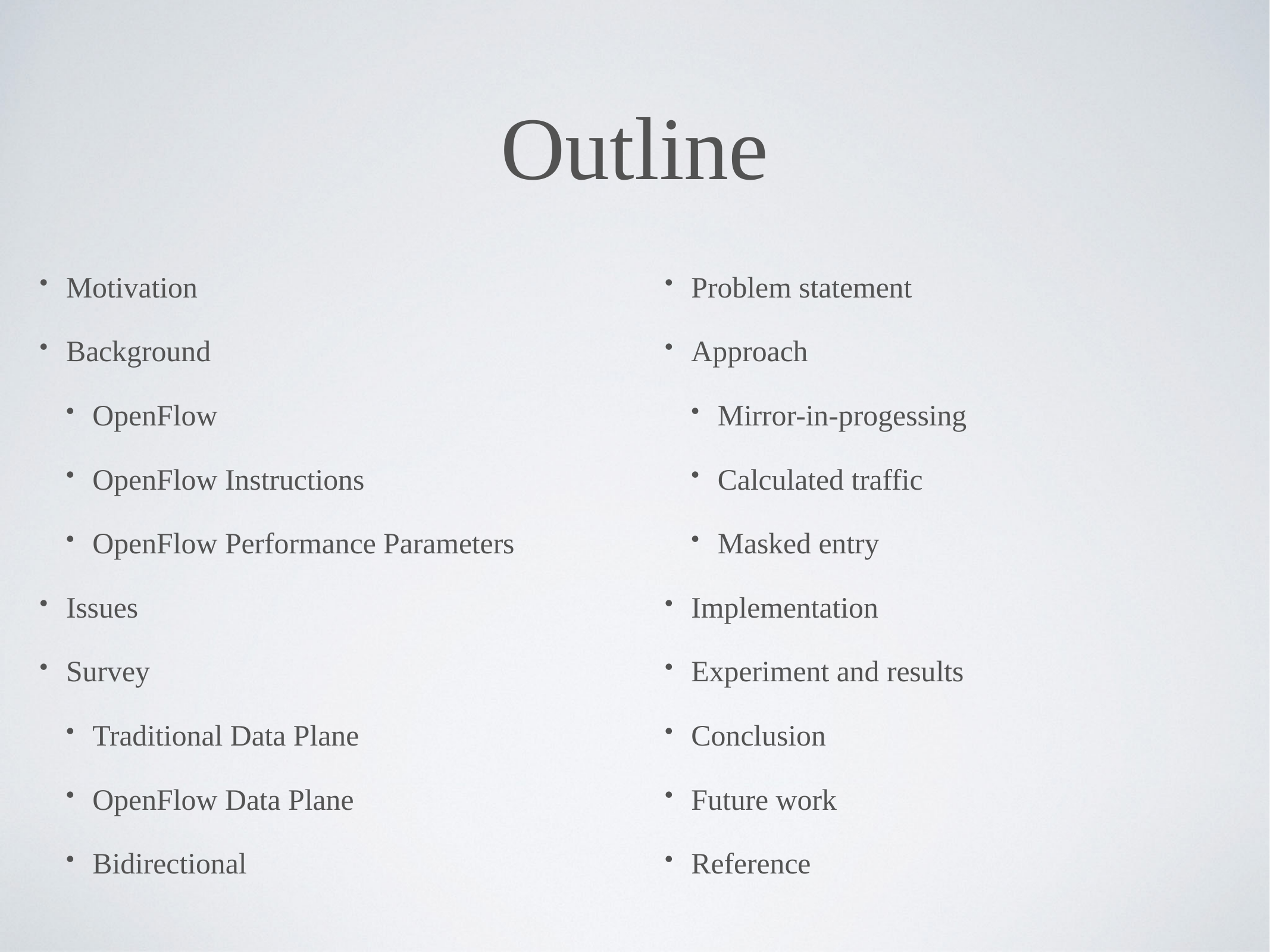

# Outline
Motivation
Background
OpenFlow
OpenFlow Instructions
OpenFlow Performance Parameters
Issues
Survey
Traditional Data Plane
OpenFlow Data Plane
Bidirectional
Problem statement
Approach
Mirror-in-progessing
Calculated traffic
Masked entry
Implementation
Experiment and results
Conclusion
Future work
Reference
2